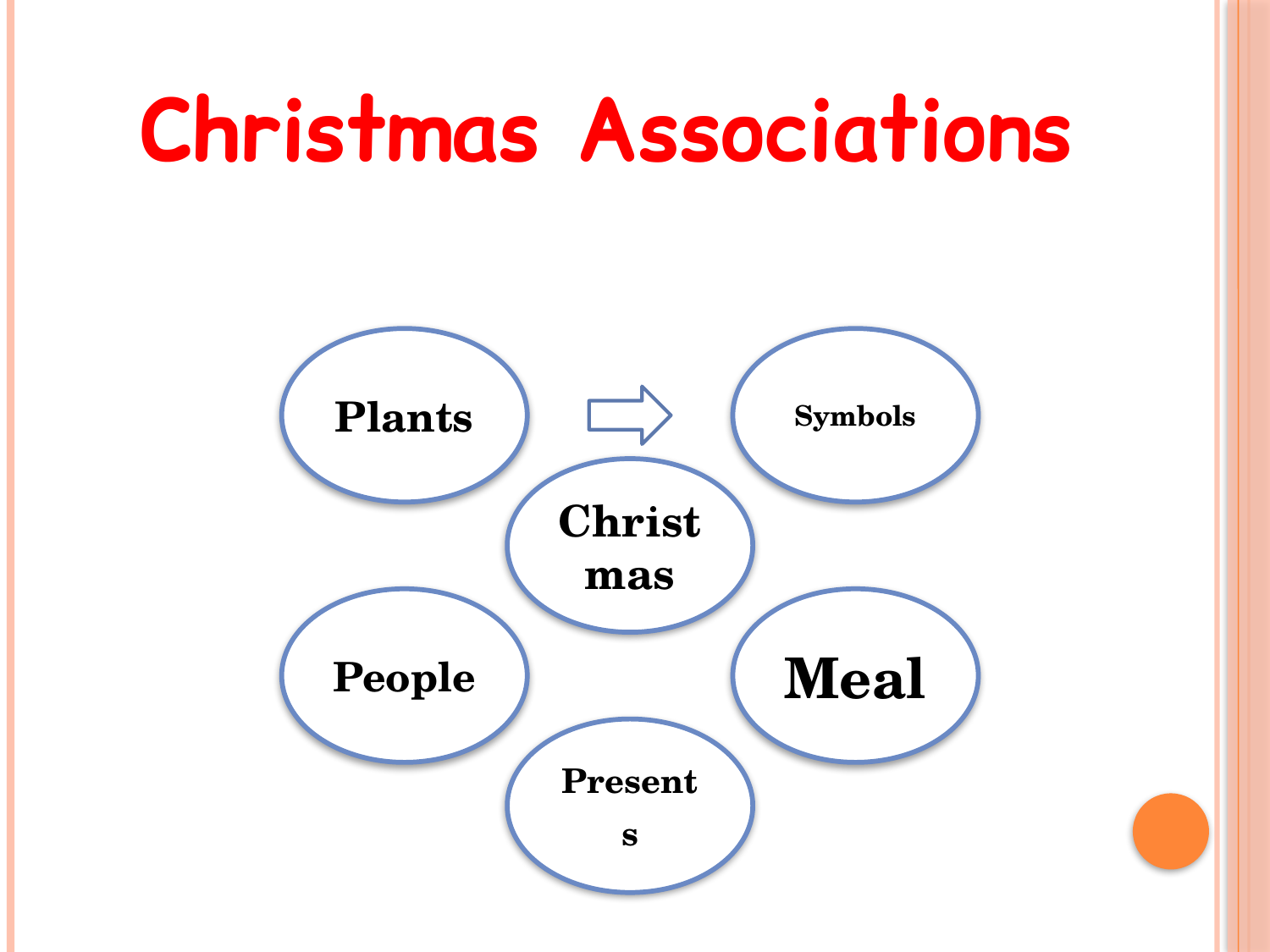

Christmas Associations
Christmas
Symbols
Meal
Presents
People
Plants